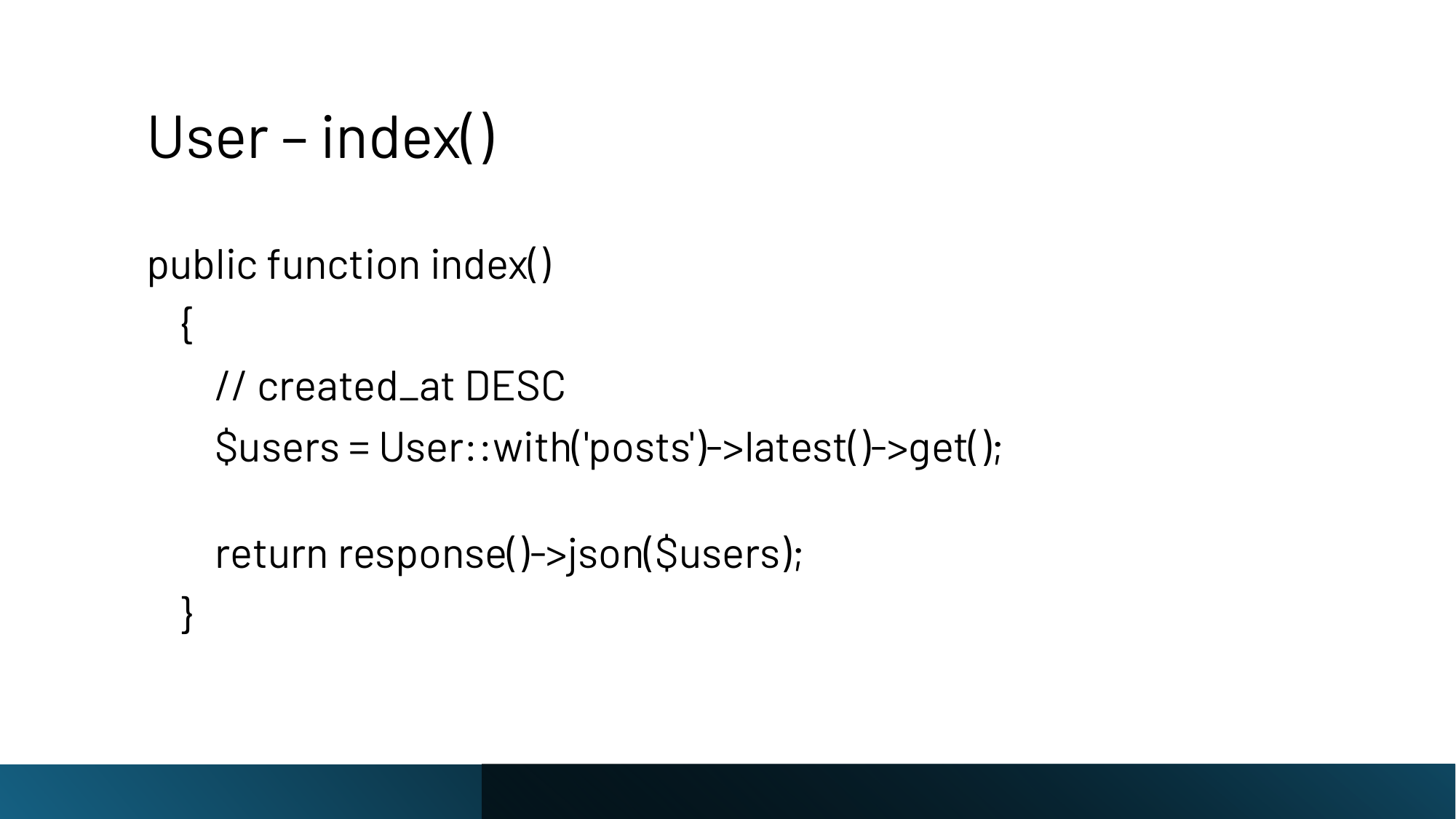

# User – index()
public function index()
    {
        // created_at DESC
        $users = User::with('posts')->latest()->get();
        return response()->json($users);
    }